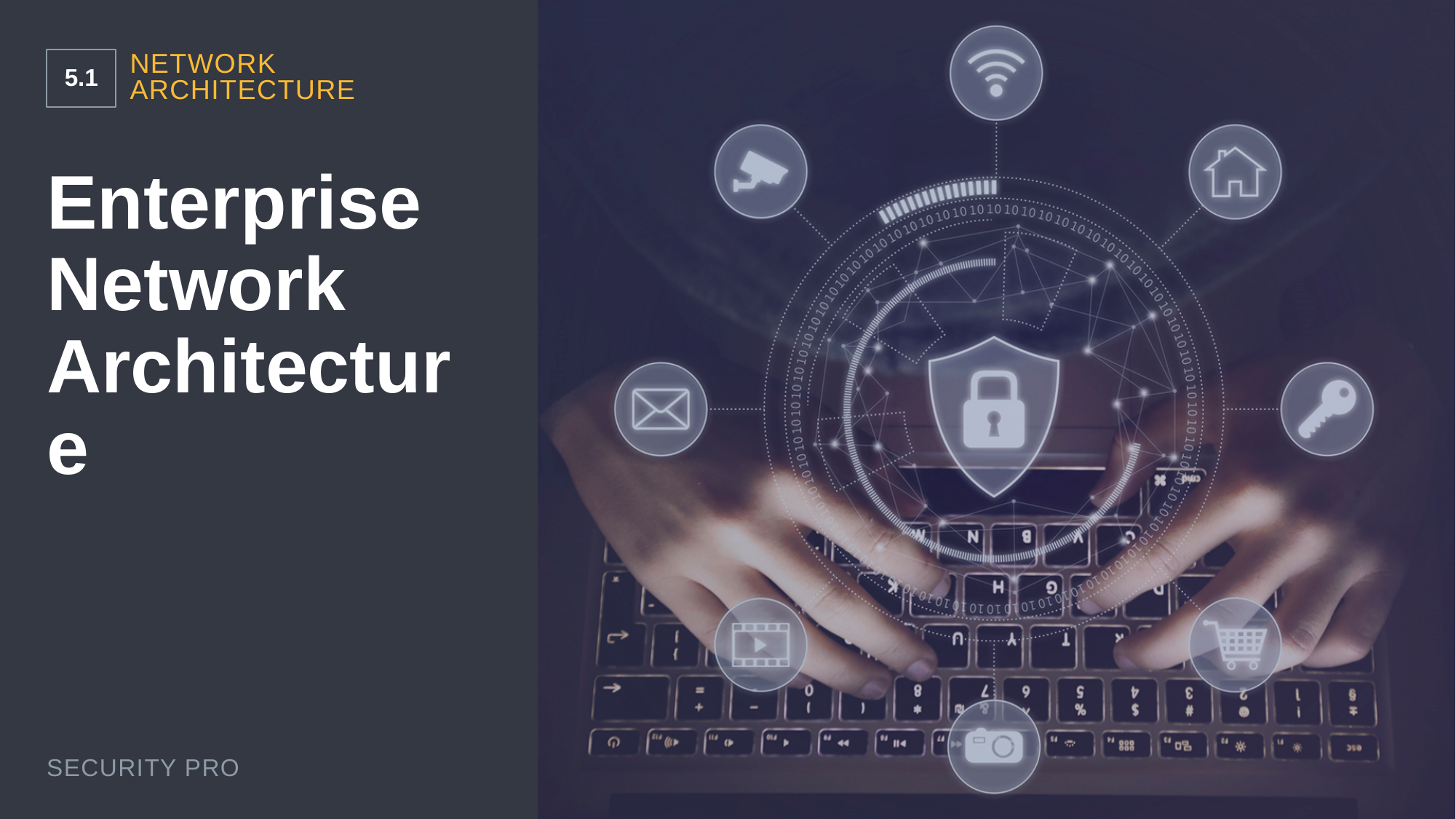

5.1
Network Architecture
# Enterprise Network Architecture
Security Pro